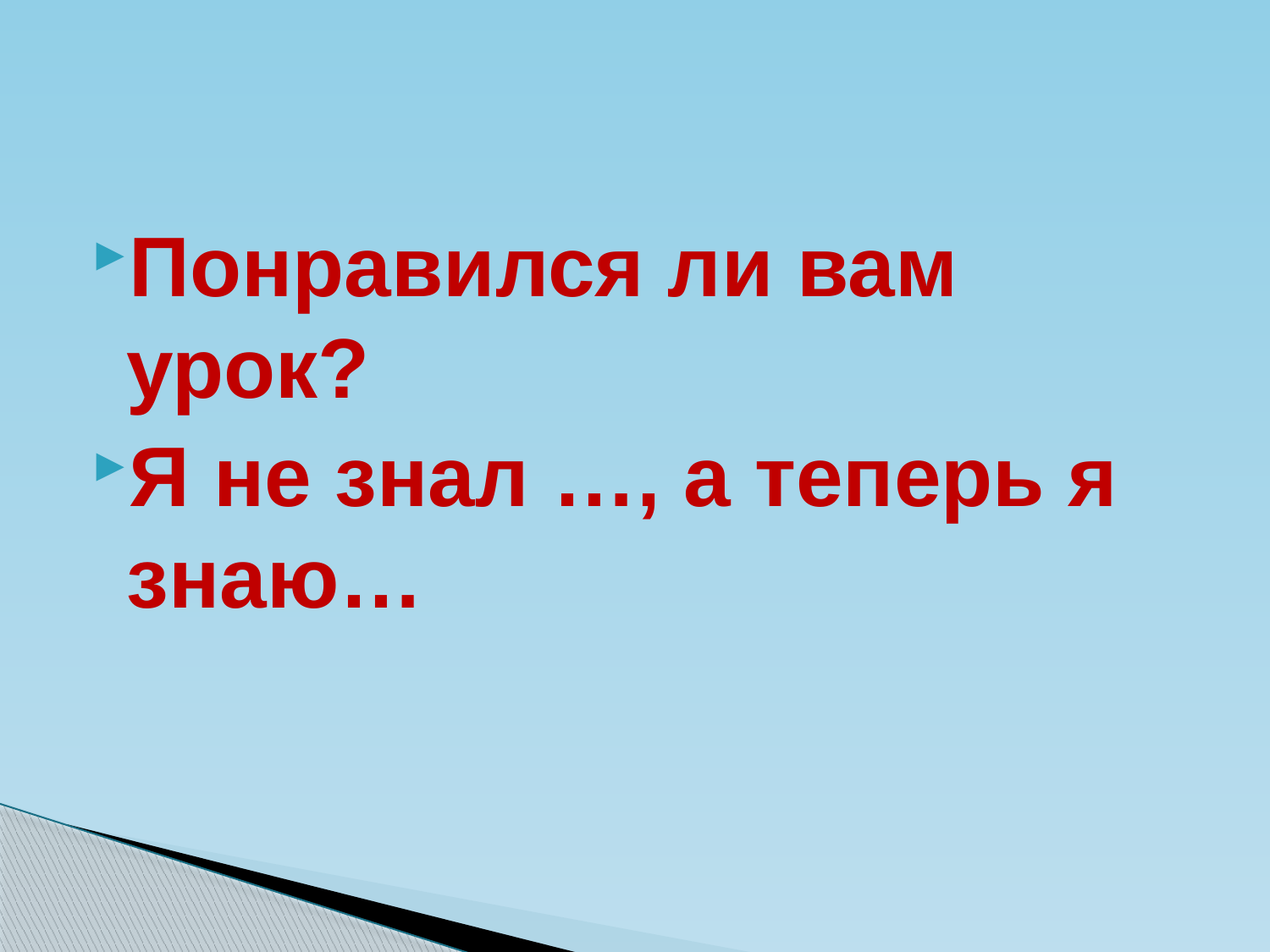

#
Понравился ли вам урок?
Я не знал …, а теперь я знаю…